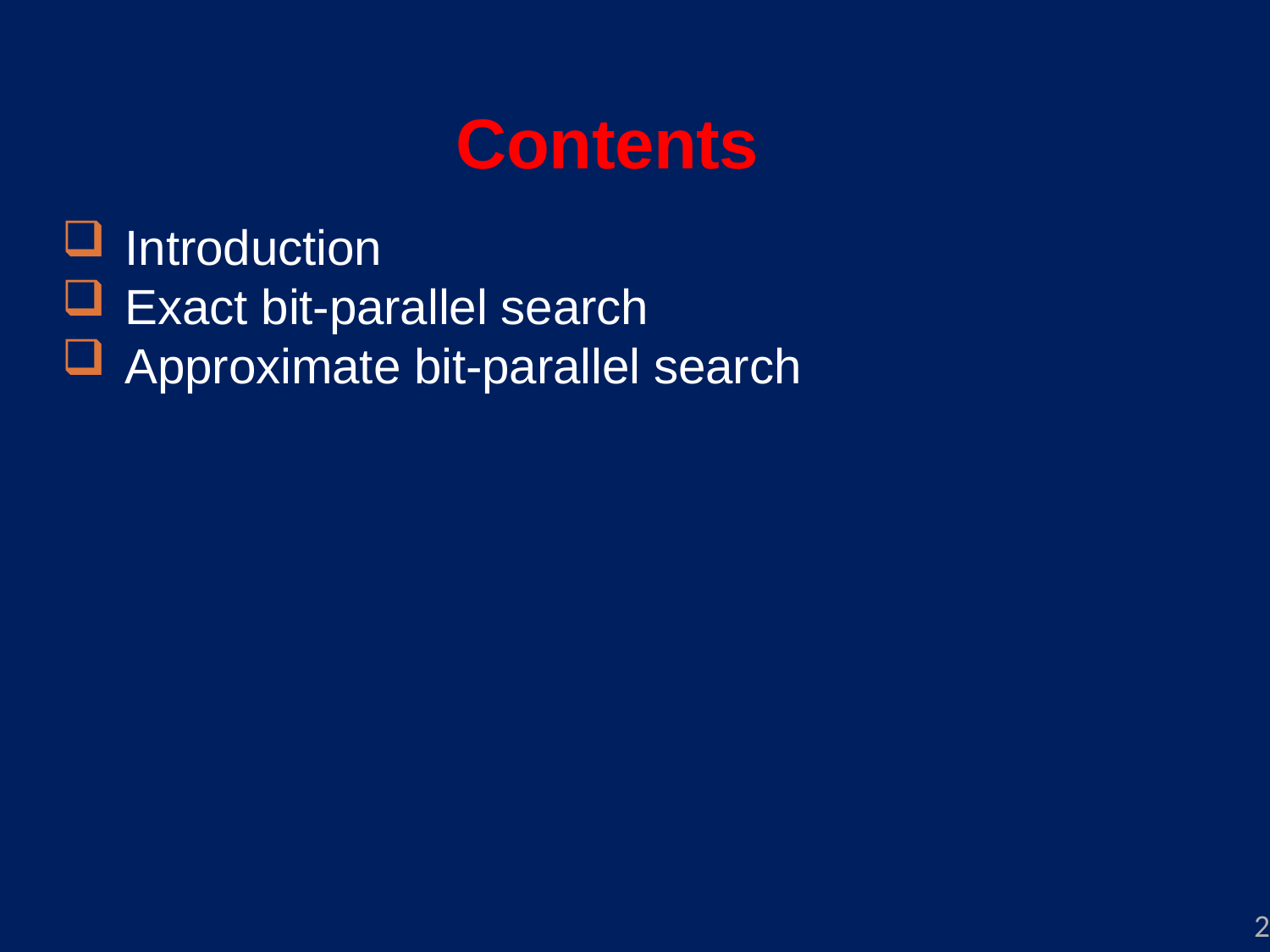

Contents
Introduction
Exact bit-parallel search
Approximate bit-parallel search
2